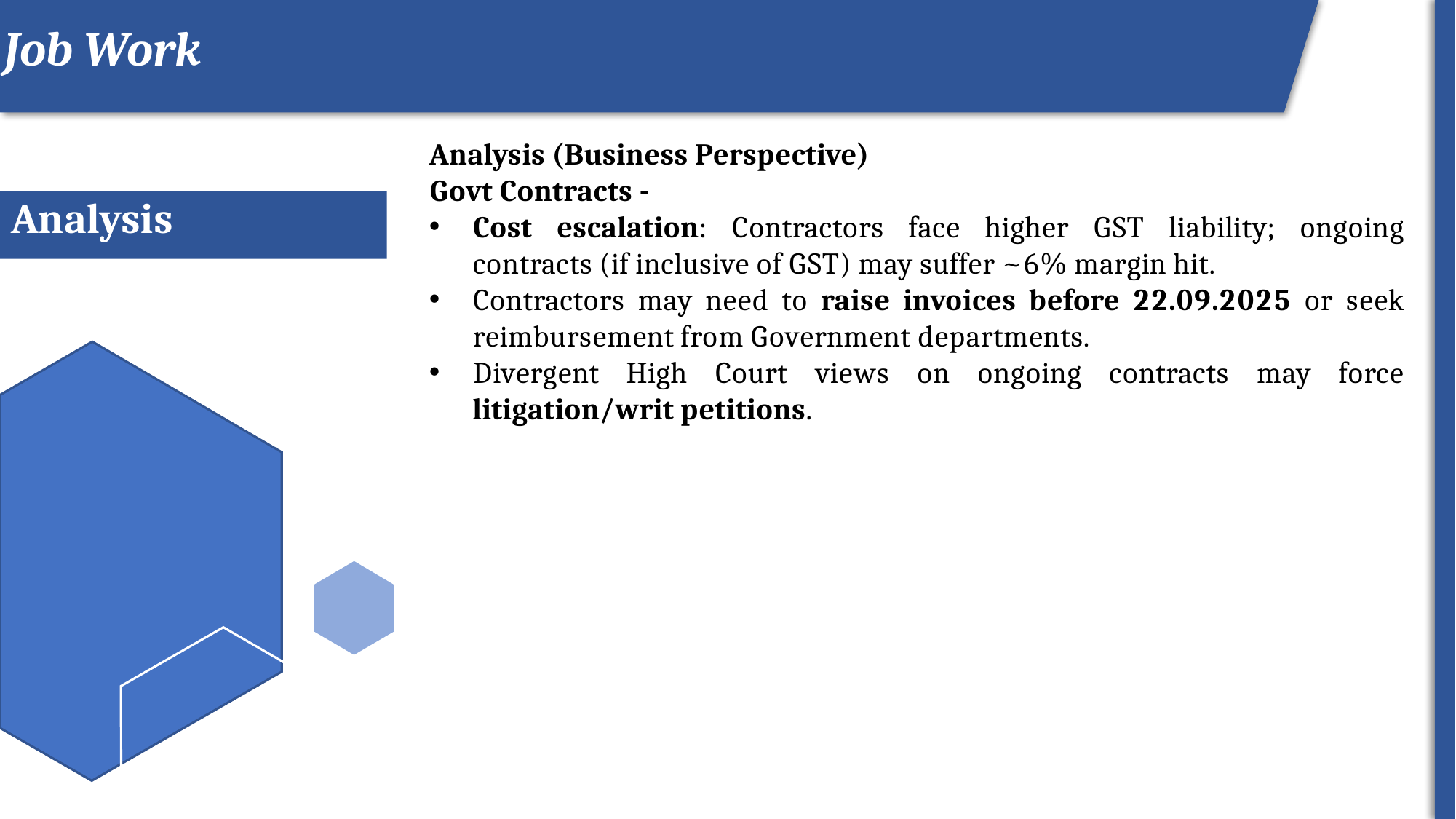

Job Work
ROI
Analysis (Business Perspective)
Govt Contracts -
Cost escalation: Contractors face higher GST liability; ongoing contracts (if inclusive of GST) may suffer ~6% margin hit.
Contractors may need to raise invoices before 22.09.2025 or seek reimbursement from Government departments.
Divergent High Court views on ongoing contracts may force litigation/writ petitions.

# Analysis
36